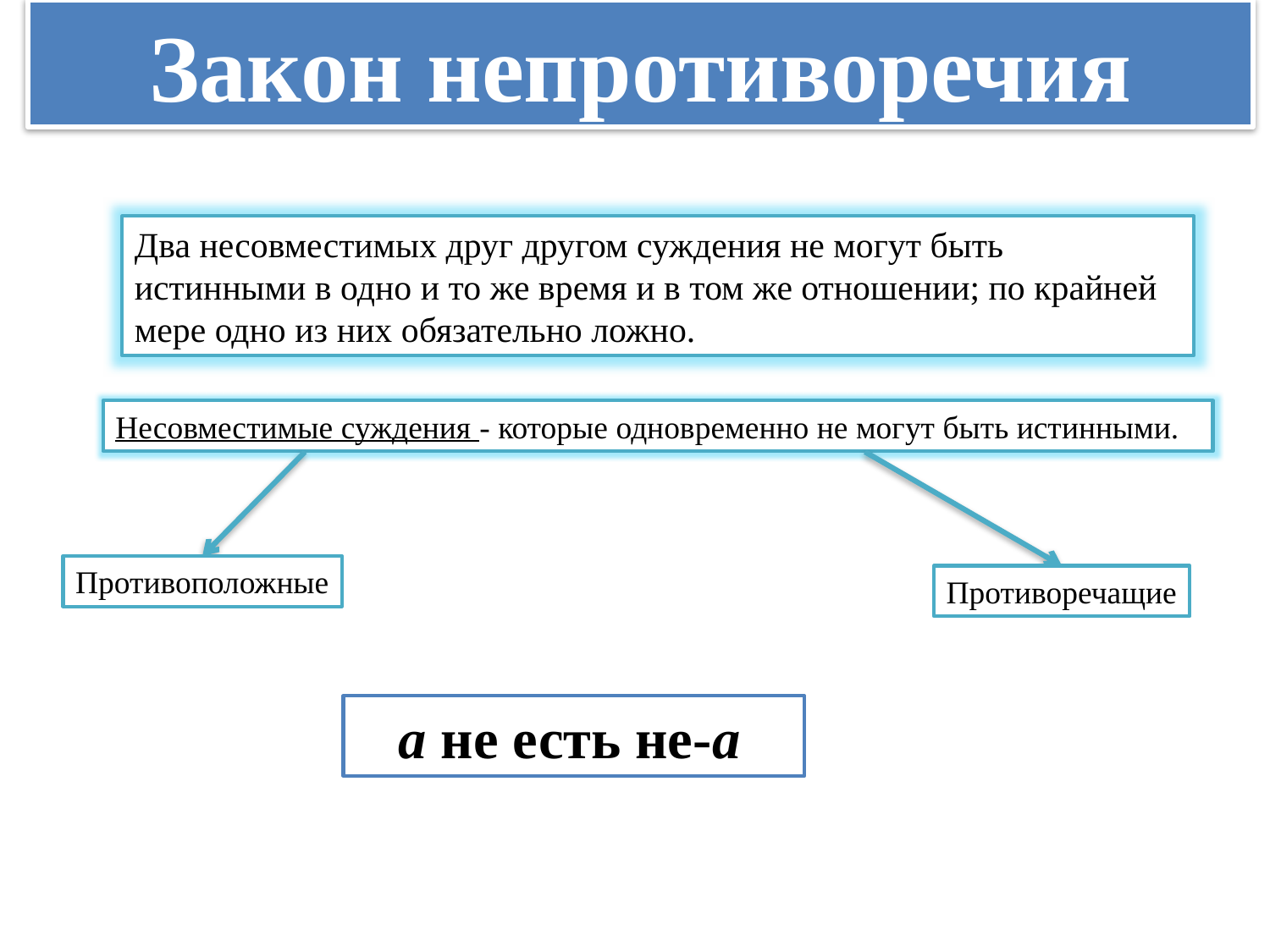

Закон непротиворечия
Два несовместимых друг другом суждения не могут быть истинными в одно и то же время и в том же отношении; по крайней мере одно из них обязательно ложно.
Несовместимые суждения - которые одновременно не могут быть истинными.
Противоположные
Противоречащие
   а не есть не-a